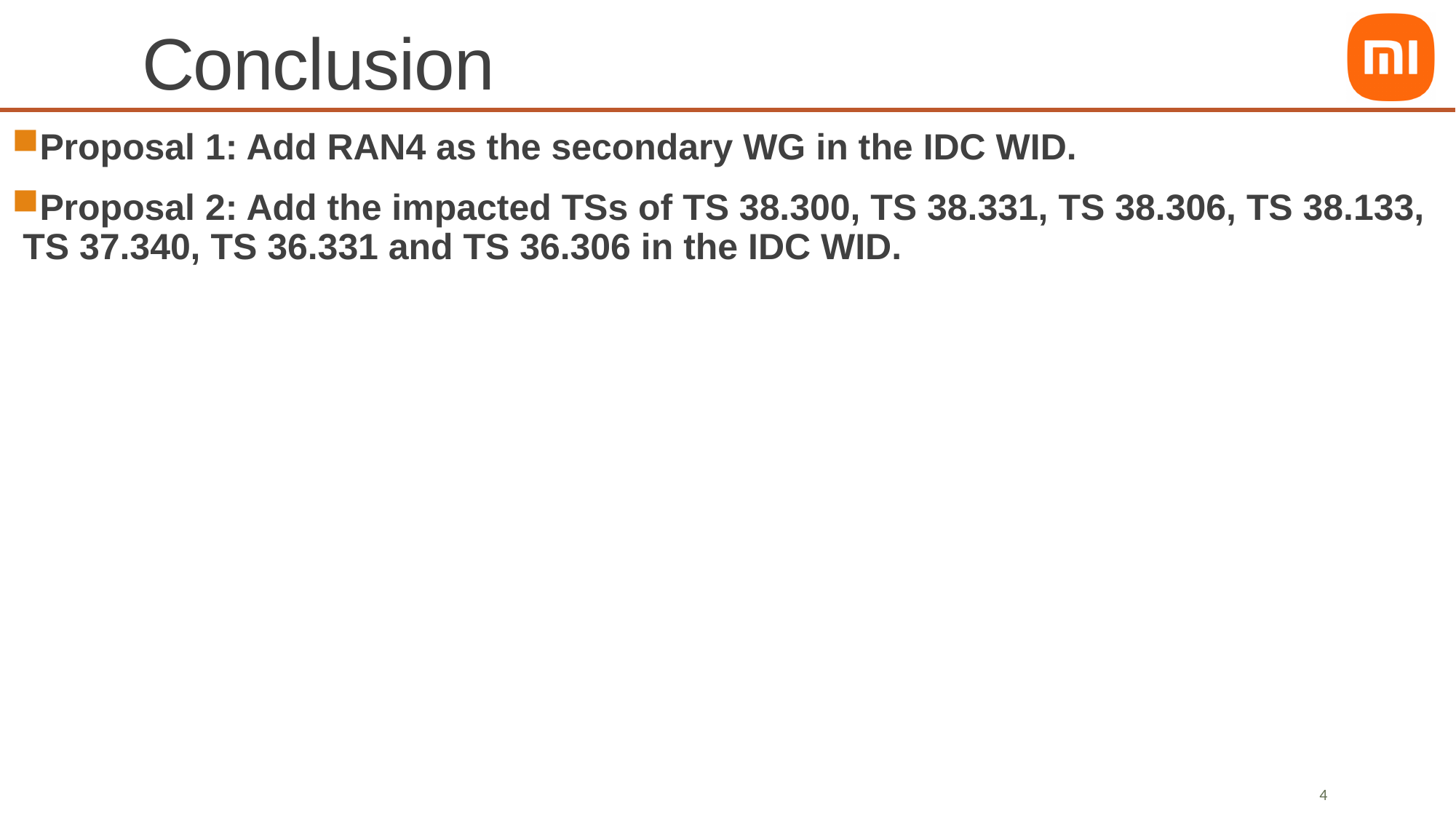

# Conclusion
Proposal 1: Add RAN4 as the secondary WG in the IDC WID.
Proposal 2: Add the impacted TSs of TS 38.300, TS 38.331, TS 38.306, TS 38.133, TS 37.340, TS 36.331 and TS 36.306 in the IDC WID.